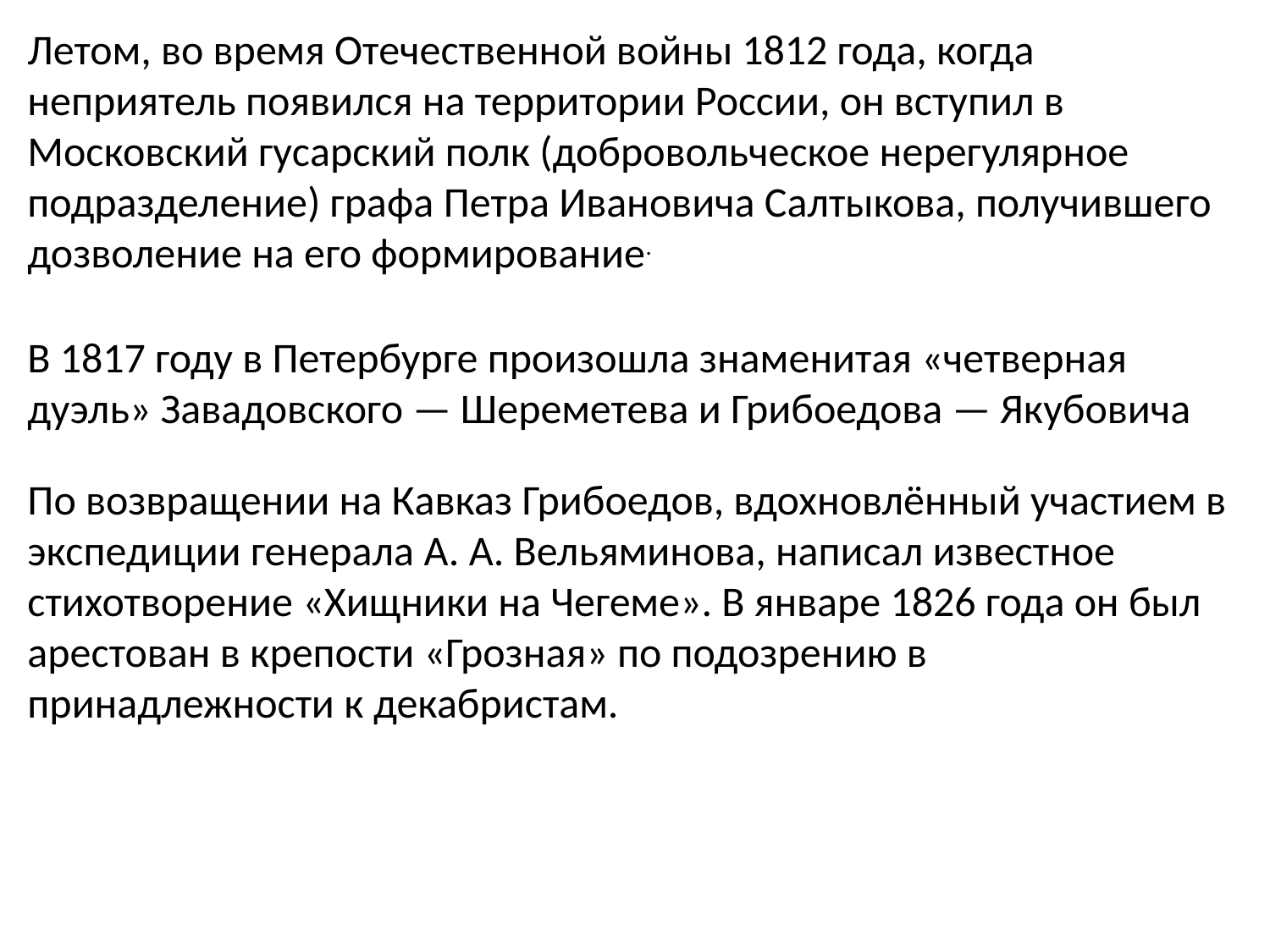

Летом, во время Отечественной войны 1812 года, когда неприятель появился на территории России, он вступил в Московский гусарский полк (добровольческое нерегулярное подразделение) графа Петра Ивановича Салтыкова, получившего дозволение на его формирование.

В 1817 году в Петербурге произошла знаменитая «четверная дуэль» Завадовского — Шереметева и Грибоедова — Якубовича
По возвращении на Кавказ Грибоедов, вдохновлённый участием в экспедиции генерала А. А. Вельяминова, написал известное стихотворение «Хищники на Чегеме». В январе 1826 года он был арестован в крепости «Грозная» по подозрению в принадлежности к декабристам.